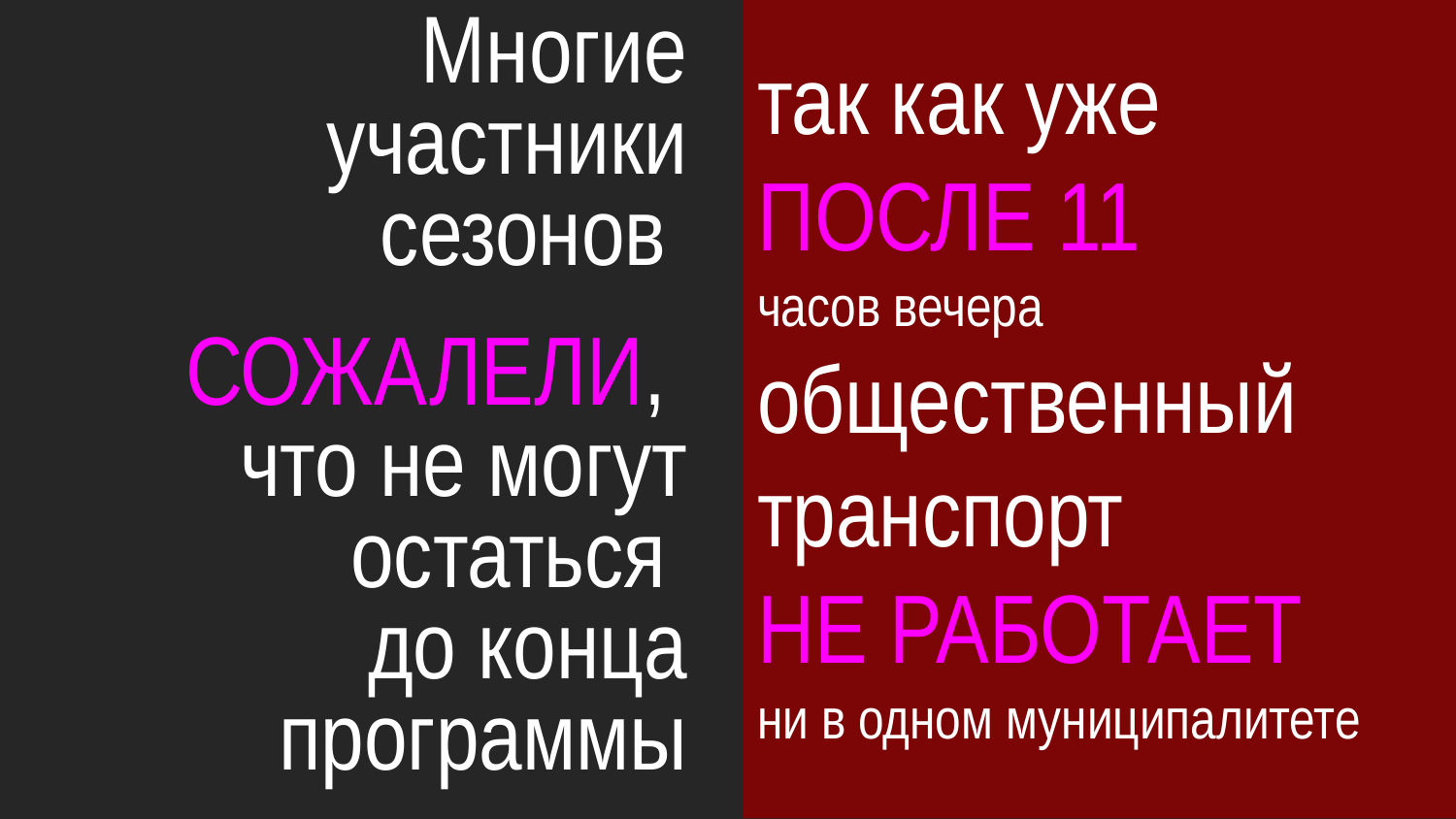

Многие участники сезонов

сожалели,
что не могут остаться
до конца программы
так как уже после 11
часов вечера общественный транспорт
не работает
ни в одном муниципалитете